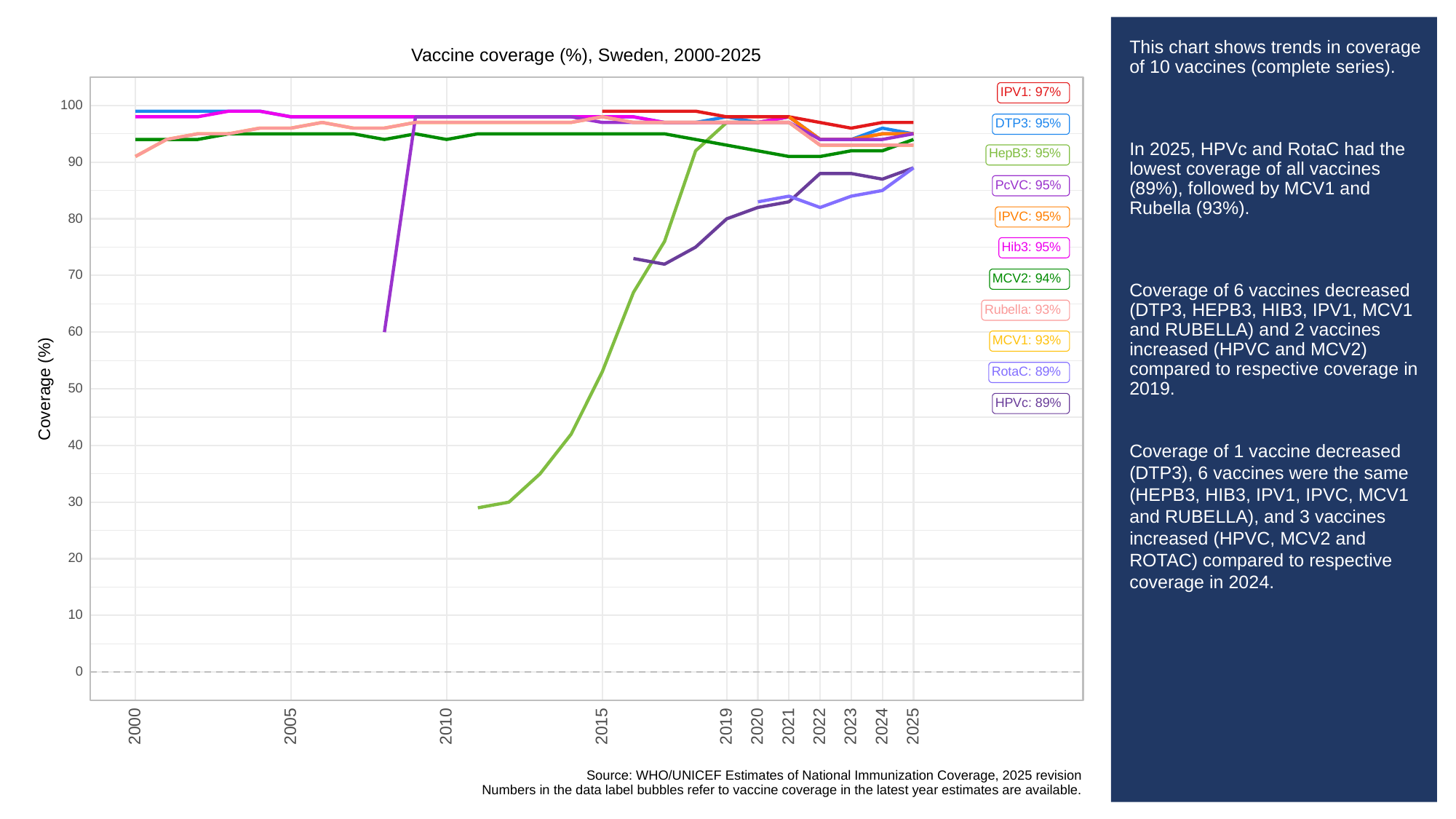

# This chart shows trends in coverage of 10 vaccines (complete series).

In 2025, HPVc and RotaC had the lowest coverage of all vaccines (89%), followed by MCV1 and Rubella (93%).

Coverage of 6 vaccines decreased (DTP3, HEPB3, HIB3, IPV1, MCV1 and RUBELLA) and 2 vaccines increased (HPVC and MCV2) compared to respective coverage in 2019.

Coverage of 1 vaccine decreased (DTP3), 6 vaccines were the same (HEPB3, HIB3, IPV1, IPVC, MCV1 and RUBELLA), and 3 vaccines increased (HPVC, MCV2 and ROTAC) compared to respective coverage in 2024.

Vaccine coverage (%), Sweden, 2000-2025

IPV1: 97%

100

DTP3: 95%

HepB3: 95%
90

PcVC: 95%

IPVC: 95%
80

Hib3: 95%

70
MCV2: 94%

Rubella: 93%
60

MCV1: 93%

RotaC: 89%
Coverage (%)
50

HPVc: 89%

40

30

20

10

0

2023
2000
2005
2010
2015
2019
2020
2021
2022
2024
2025
Source: WHO/UNICEF Estimates of National Immunization Coverage, 2025 revision
Numbers in the data label bubbles refer to vaccine coverage in the latest year estimates are available.